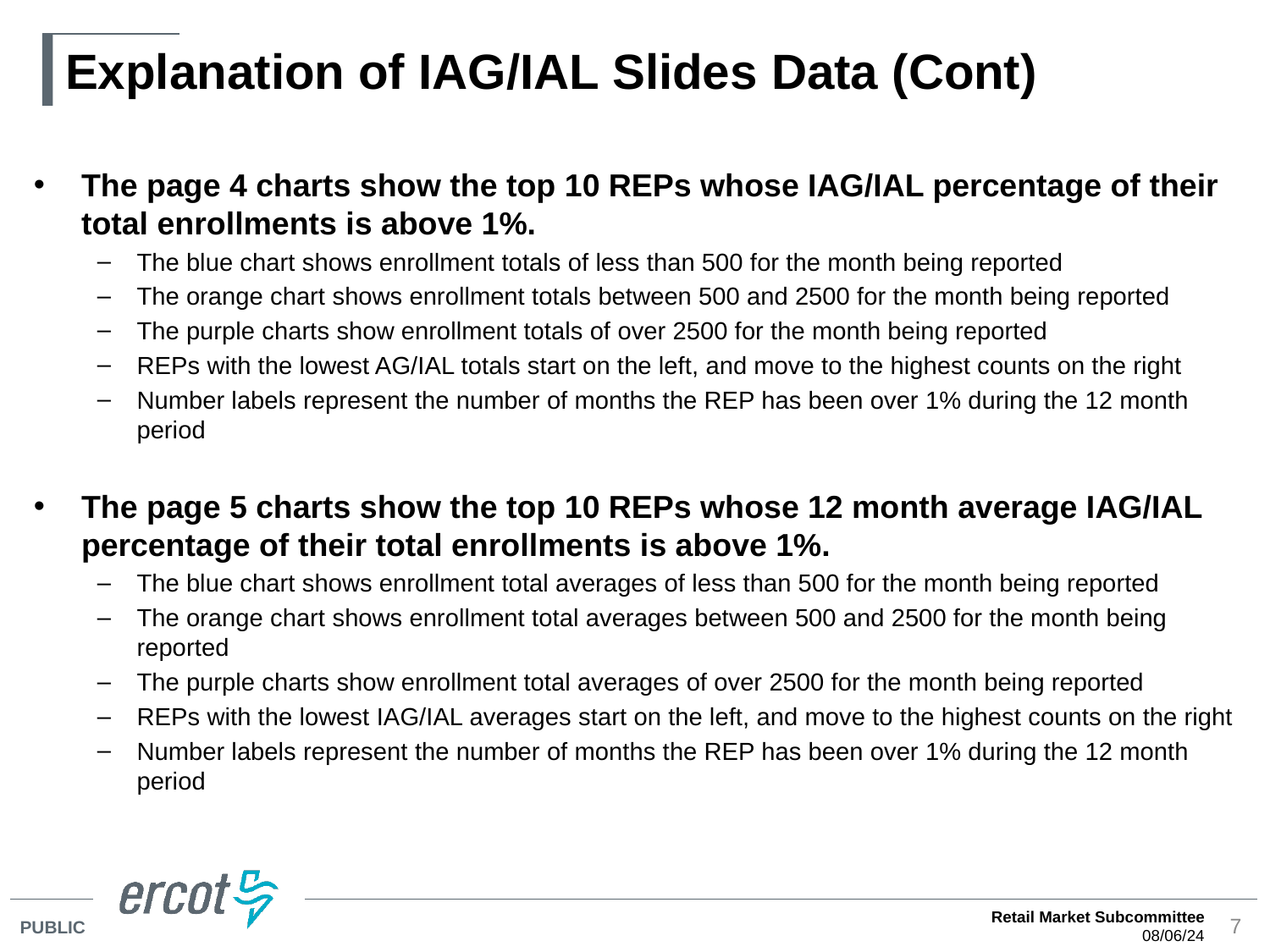

# Explanation of IAG/IAL Slides Data (Cont)
The page 4 charts show the top 10 REPs whose IAG/IAL percentage of their total enrollments is above 1%.
The blue chart shows enrollment totals of less than 500 for the month being reported
The orange chart shows enrollment totals between 500 and 2500 for the month being reported
The purple charts show enrollment totals of over 2500 for the month being reported
REPs with the lowest AG/IAL totals start on the left, and move to the highest counts on the right
Number labels represent the number of months the REP has been over 1% during the 12 month period

The page 5 charts show the top 10 REPs whose 12 month average IAG/IAL percentage of their total enrollments is above 1%.
The blue chart shows enrollment total averages of less than 500 for the month being reported
The orange chart shows enrollment total averages between 500 and 2500 for the month being reported
The purple charts show enrollment total averages of over 2500 for the month being reported
REPs with the lowest IAG/IAL averages start on the left, and move to the highest counts on the right
Number labels represent the number of months the REP has been over 1% during the 12 month period

Retail Market Subcommittee
08/06/24
7